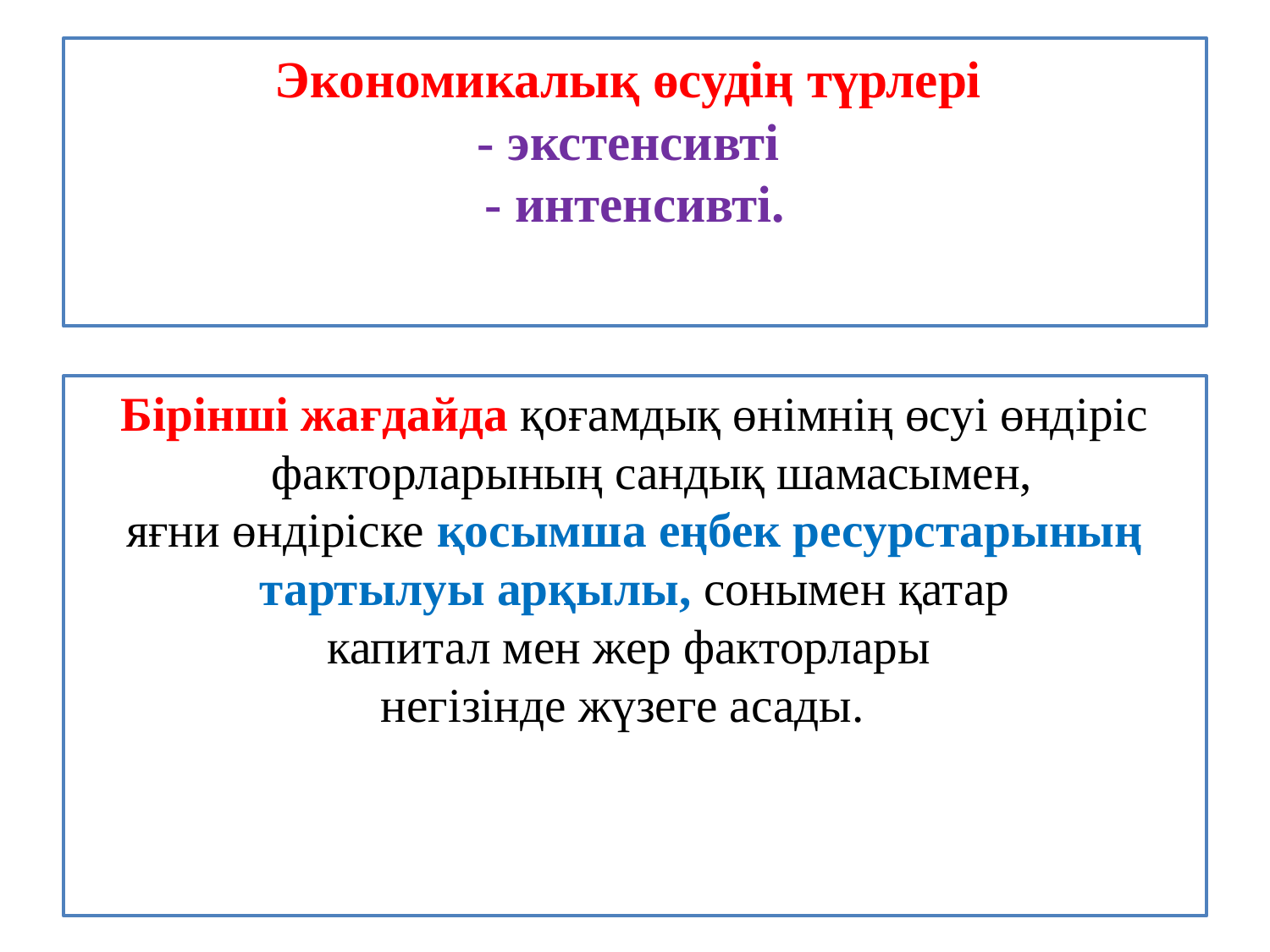

# Экономикалық өсудің түрлері - экстенсивті - интенсивті.
Бірінші жағдайда қоғамдық өнімнің өсуі өндіріс факторларының сандық шамасымен,
яғни өндіріске қосымша еңбек ресурстарының
 тартылуы арқылы, сонымен қатар
капитал мен жер факторлары
негізінде жүзеге асады.